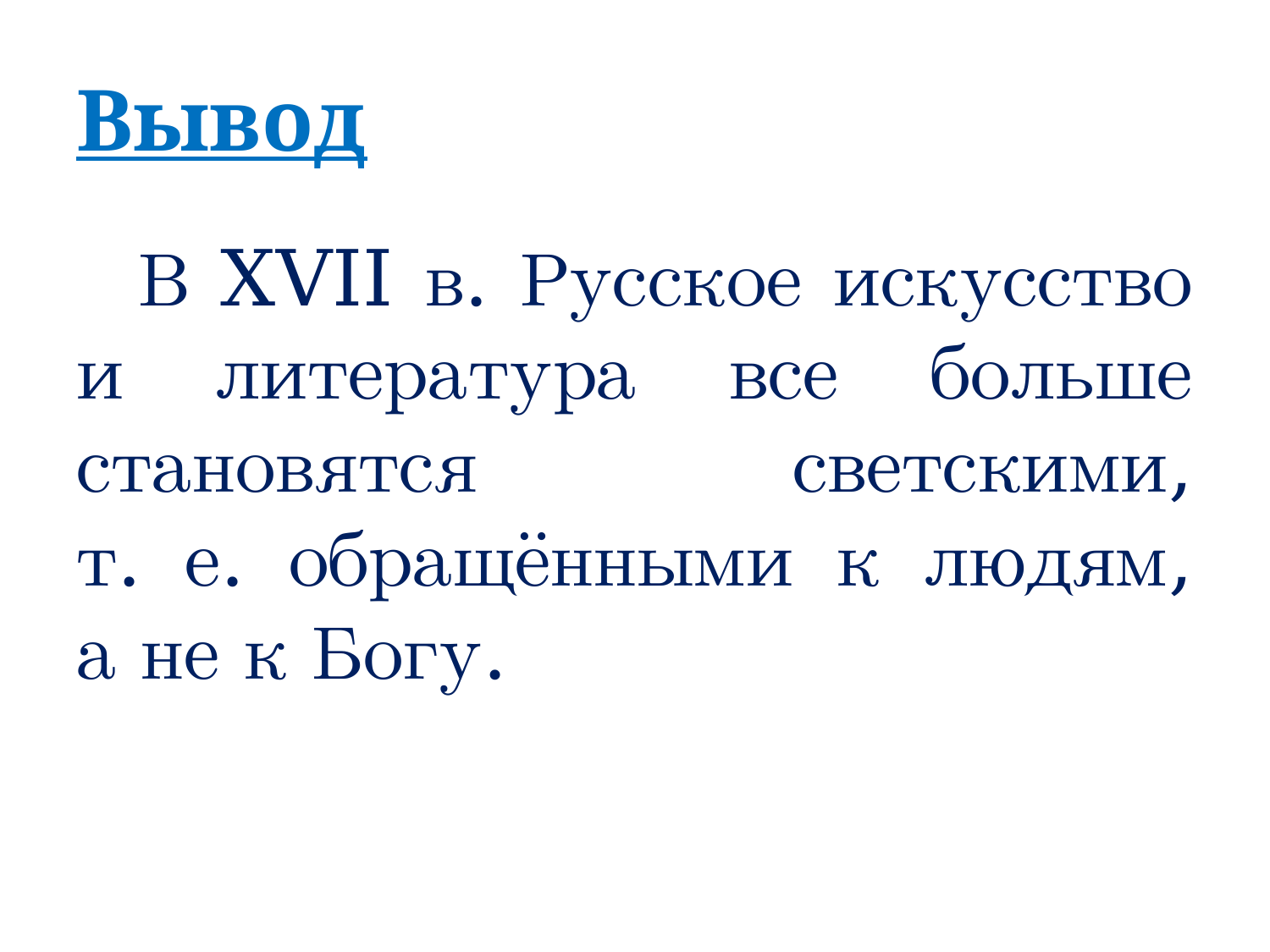

# Вывод
В XVII в. Русское искусство
и литература все больше становятся светскими,
т. е. обращёнными к людям,
а не к Богу.